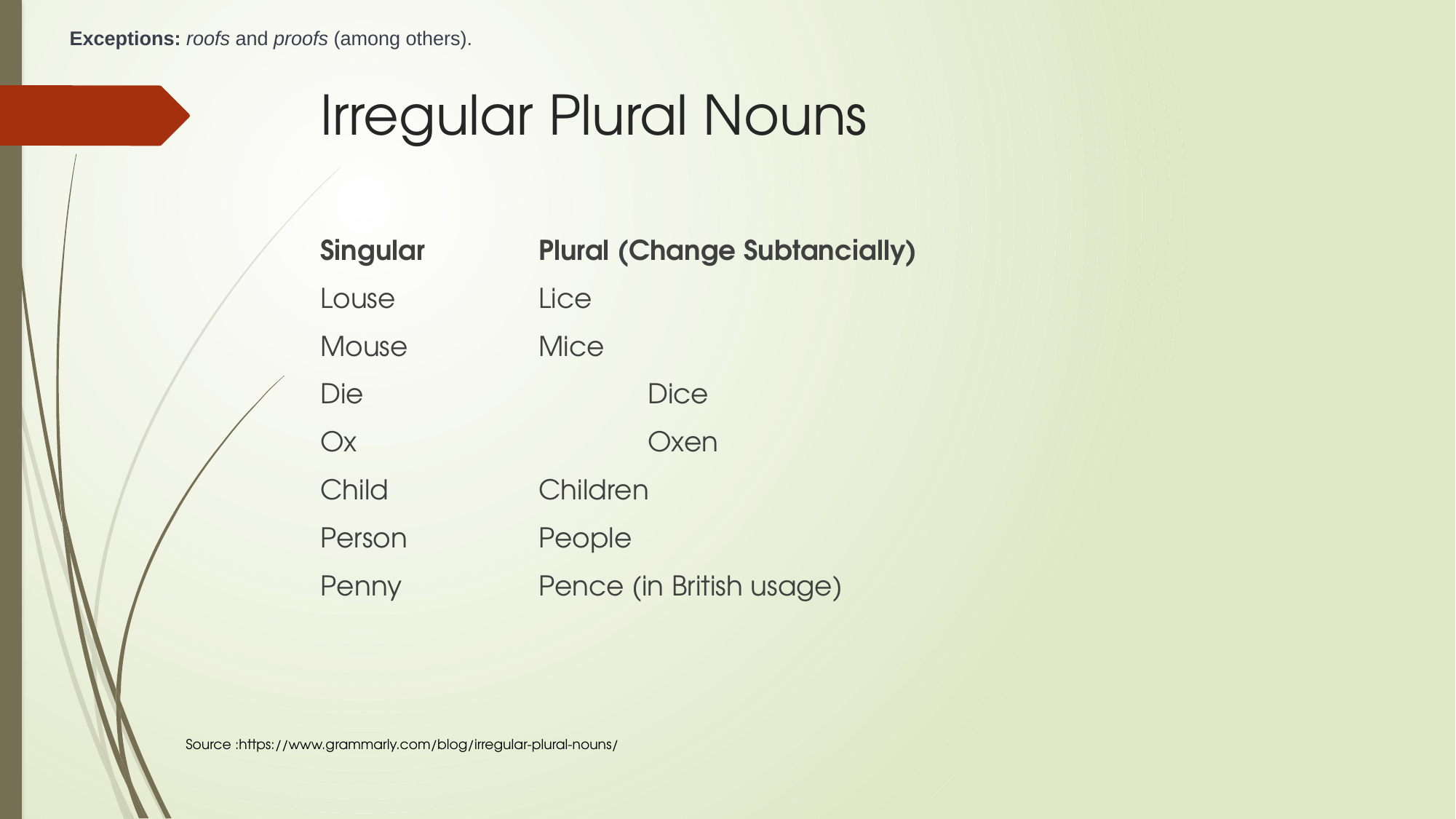

Exceptions: roofs and proofs (among others).
# Irregular Plural Nouns
Singular		Plural (Change Subtancially)
Louse		Lice
Mouse		Mice
Die 			Dice
Ox			Oxen
Child 		Children
Person 		People
Penny		Pence (in British usage)
Source :https://www.grammarly.com/blog/irregular-plural-nouns/